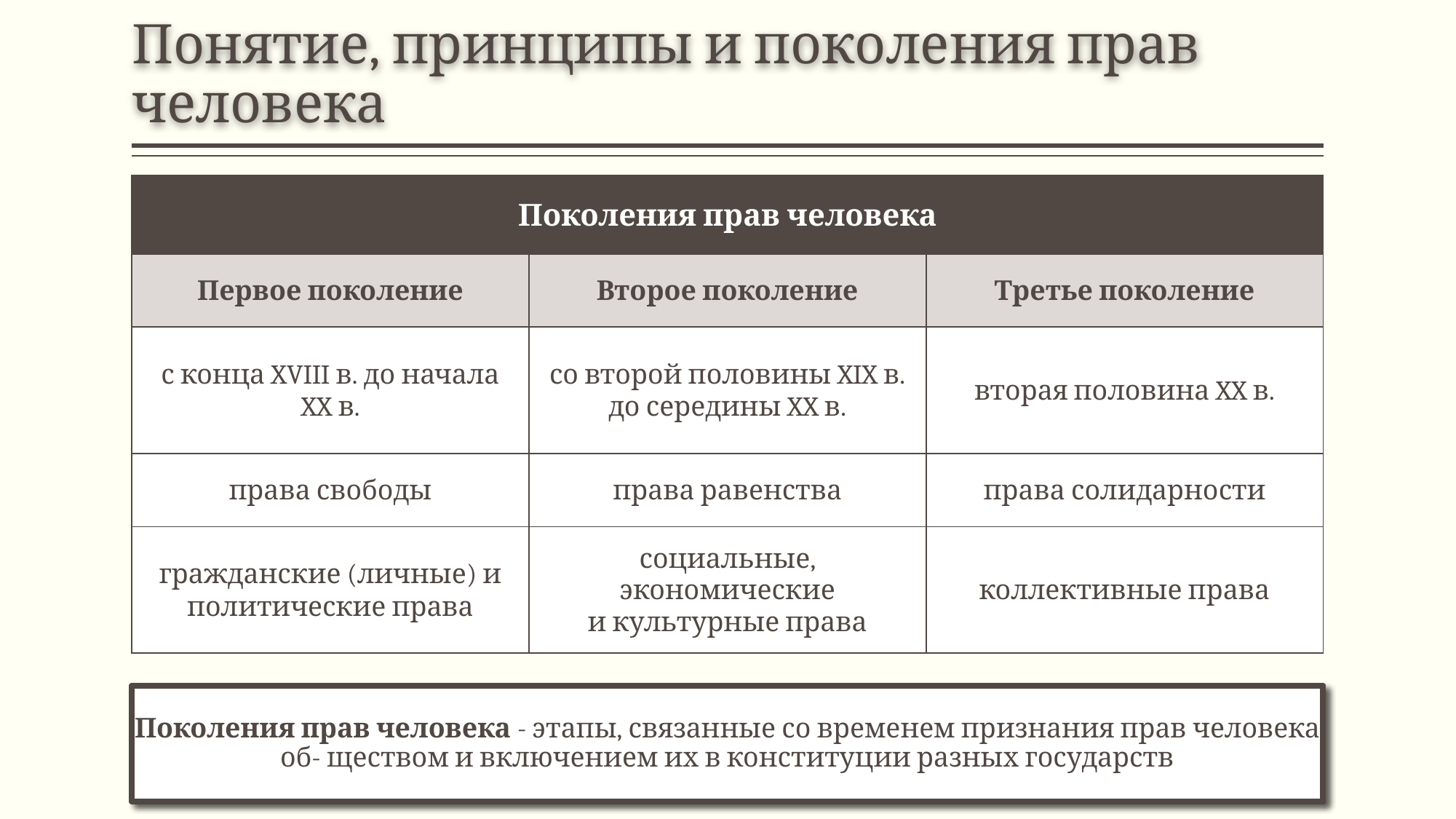

# Понятие, принципы и поколения прав человека
| Поколения прав человека |  |  |
| --- | --- | --- |
| Первое поколение | Второе поколение | Третье поколение |
| с конца XVIII в. до начала XX в. | со второй половины XIX в. до середины XX в. | вторая половина XX в. |
| права свободы | права равенства | права солидарности |
| гражданские (личные) и политические права | социальные, экономические и культурные права | коллективные права |

Поколения прав человека - этапы, связанные со временем признания прав человека об- ществом и включением их в конституции разных государств